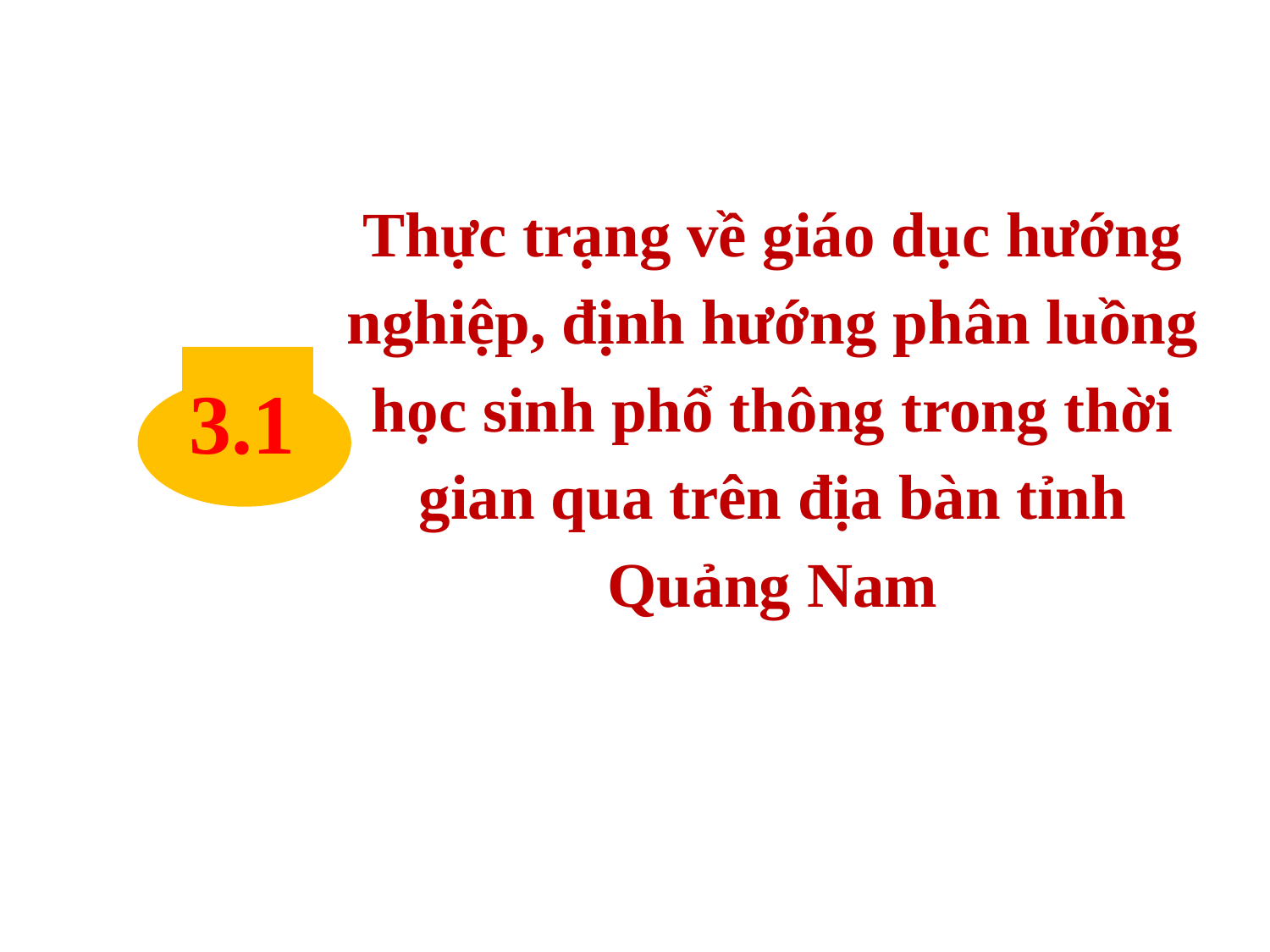

Thực trạng về giáo dục hướng nghiệp, định hướng phân luồng học sinh phổ thông trong thời gian qua trên địa bàn tỉnh Quảng Nam
3.1